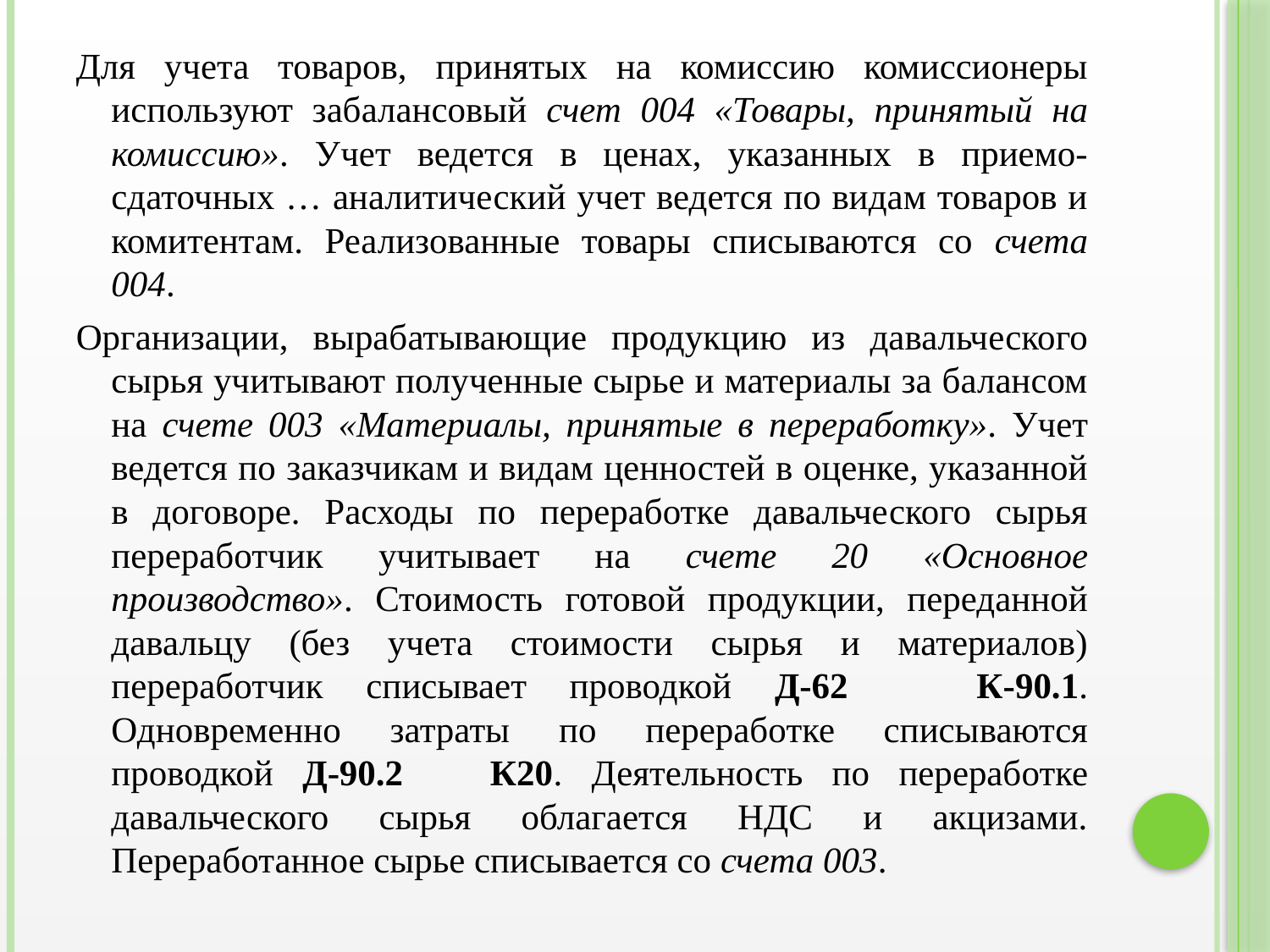

Для учета товаров, принятых на комиссию комиссионеры используют забалансовый счет 004 «Товары, принятый на комиссию». Учет ведется в ценах, указанных в приемо-сдаточных … аналитический учет ведется по видам товаров и комитентам. Реализованные товары списываются со счета 004.
Организации, вырабатывающие продукцию из давальческого сырья учитывают полученные сырье и материалы за балансом на счете 003 «Материалы, принятые в переработку». Учет ведется по заказчикам и видам ценностей в оценке, указанной в договоре. Расходы по переработке давальческого сырья переработчик учитывает на счете 20 «Основное производство». Стоимость готовой продукции, переданной давальцу (без учета стоимости сырья и материалов) переработчик списывает проводкой Д-62   К-90.1. Одновременно затраты по переработке списываются проводкой Д-90.2   К20. Деятельность по переработке давальческого сырья облагается НДС и акцизами. Переработанное сырье списывается со счета 003.